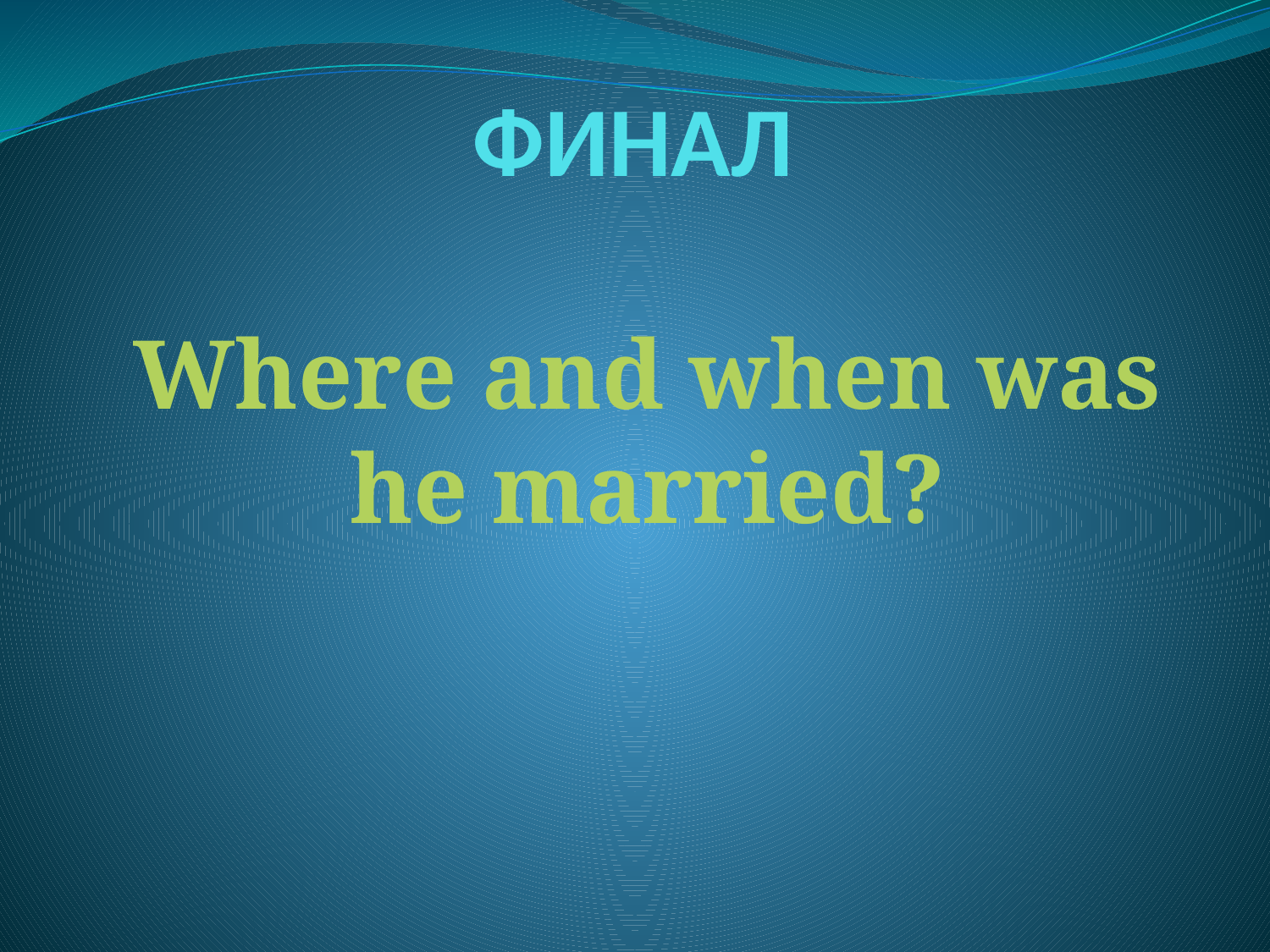

# ФИНАЛ
Where and when was he married?